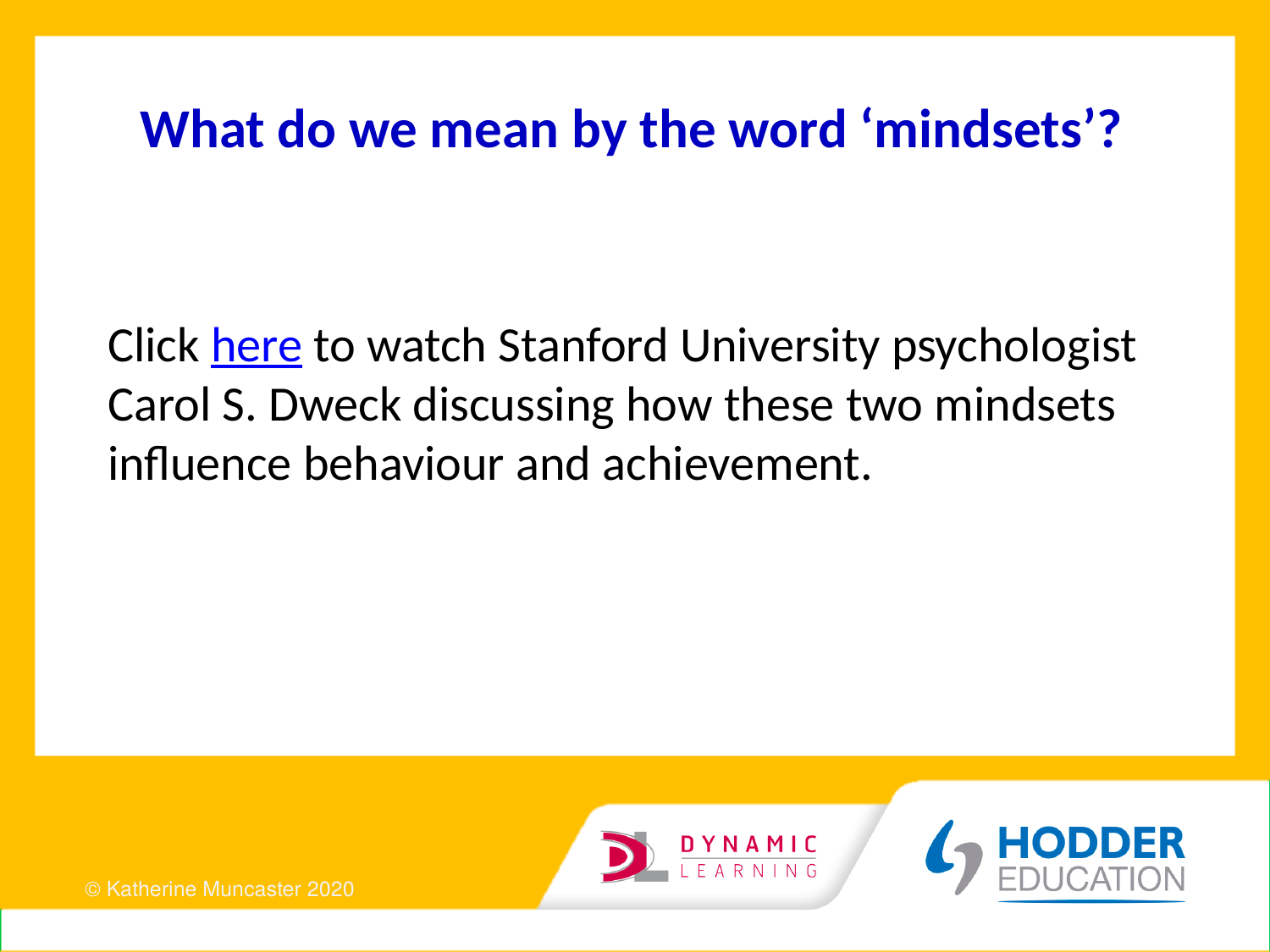

# What do we mean by the word ‘mindsets’?
Click here to watch Stanford University psychologist Carol S. Dweck discussing how these two mindsets influence behaviour and achievement.